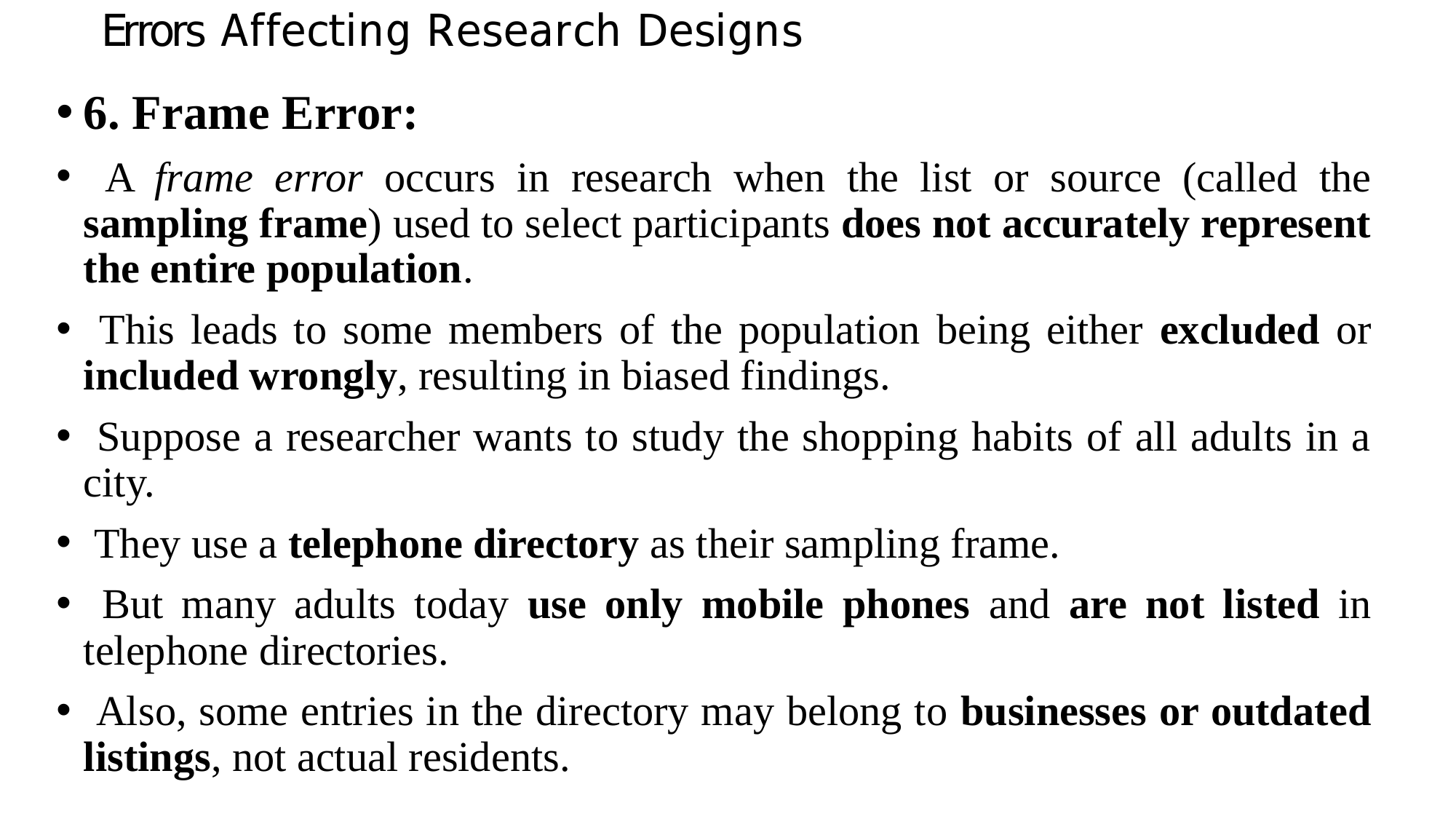

# Errors Affecting Research Designs
6. Frame Error:
 A frame error occurs in research when the list or source (called the sampling frame) used to select participants does not accurately represent the entire population.
 This leads to some members of the population being either excluded or included wrongly, resulting in biased findings.
 Suppose a researcher wants to study the shopping habits of all adults in a city.
 They use a telephone directory as their sampling frame.
 But many adults today use only mobile phones and are not listed in telephone directories.
 Also, some entries in the directory may belong to businesses or outdated listings, not actual residents.